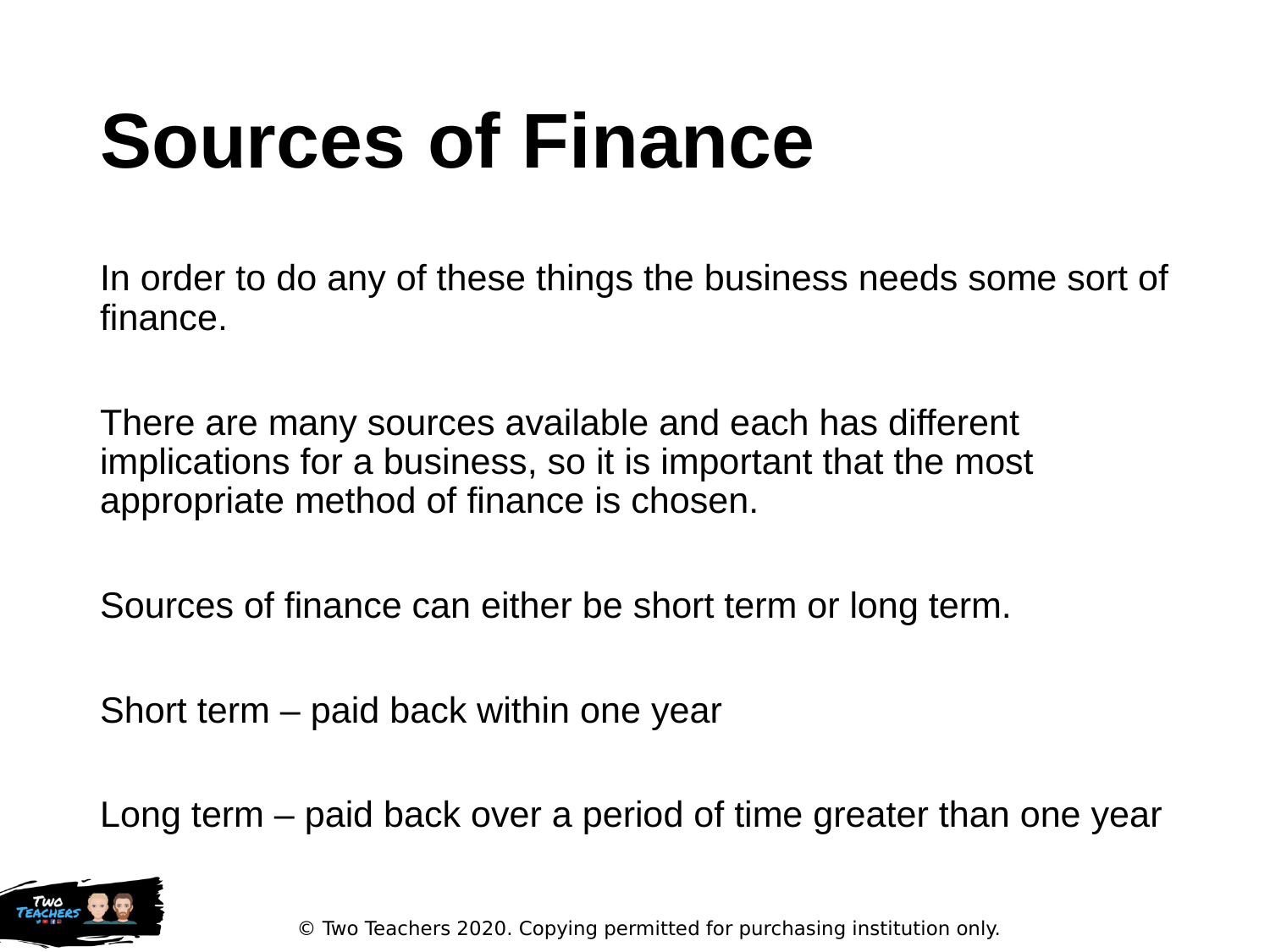

# Sources of Finance
In order to do any of these things the business needs some sort of finance.

There are many sources available and each has different implications for a business, so it is important that the most appropriate method of finance is chosen.

Sources of finance can either be short term or long term.

Short term – paid back within one year

Long term – paid back over a period of time greater than one year